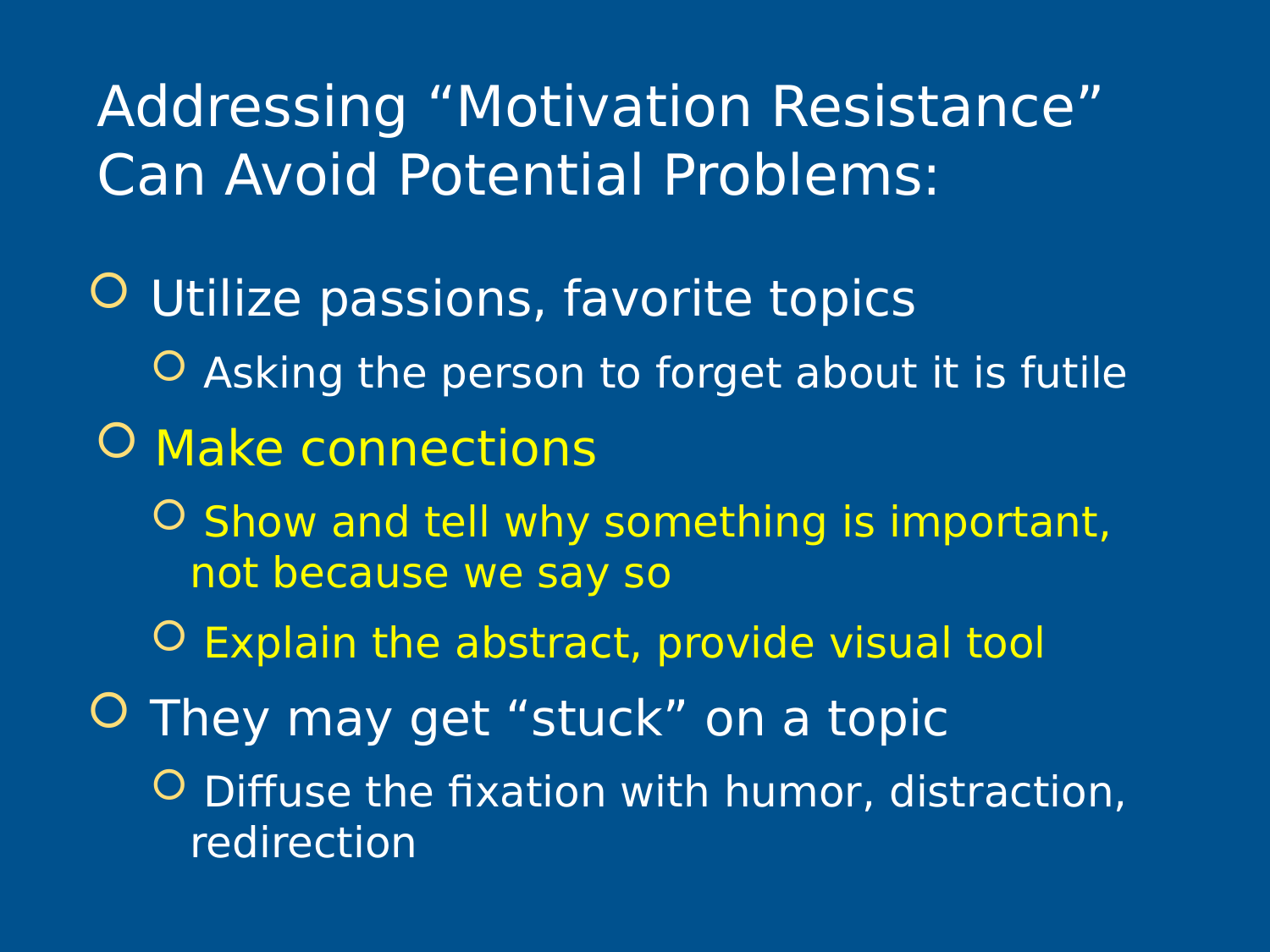

# Addressing “Motivation Resistance” Can Avoid Potential Problems:
 Utilize passions, favorite topics
 Asking the person to forget about it is futile
 Make connections
 Show and tell why something is important, not because we say so
 Explain the abstract, provide visual tool
 They may get “stuck” on a topic
 Diffuse the fixation with humor, distraction, redirection